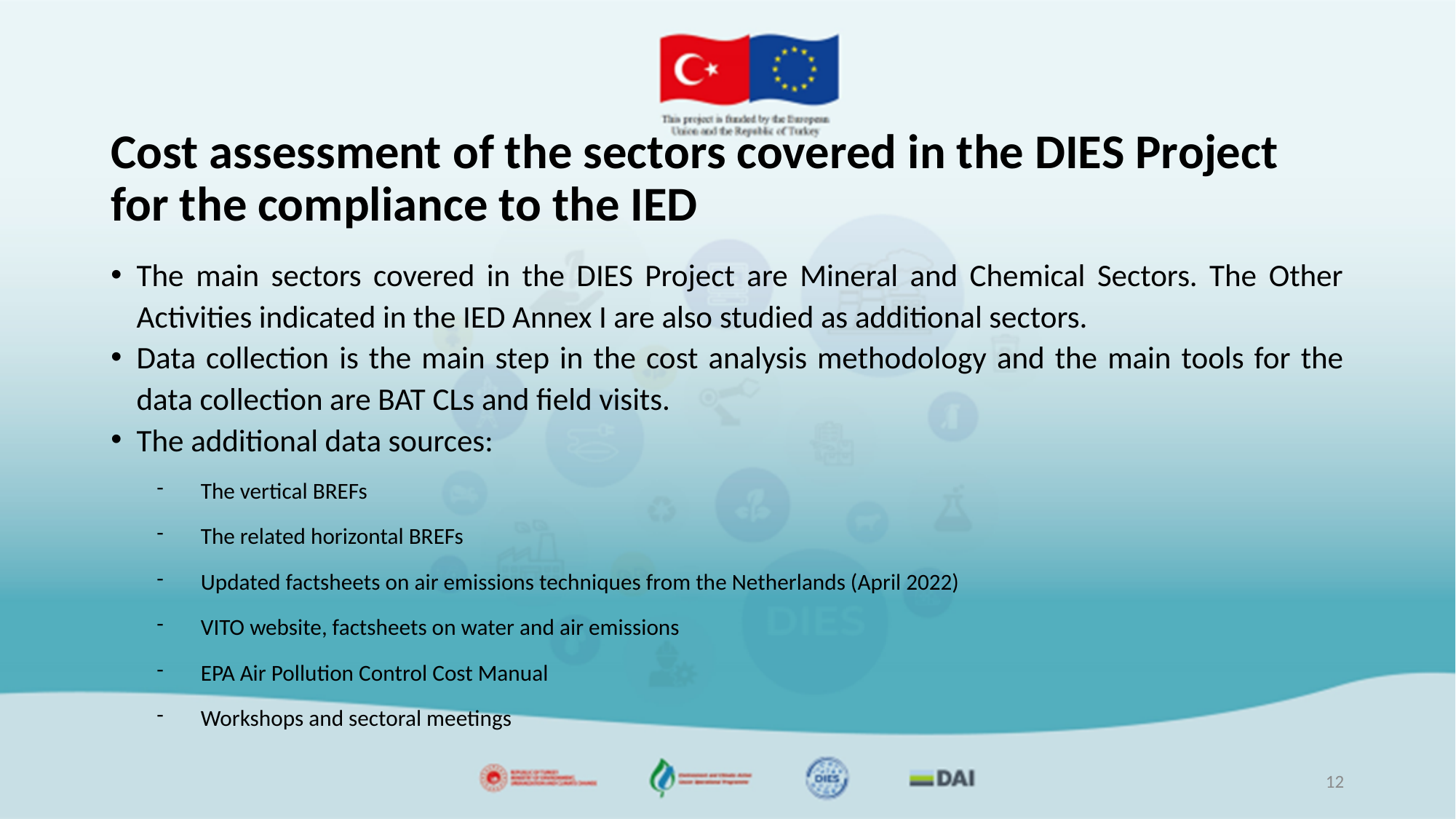

# Cost assessment of the sectors covered in the DIES Project for the compliance to the IED
The main sectors covered in the DIES Project are Mineral and Chemical Sectors. The Other Activities indicated in the IED Annex I are also studied as additional sectors.
Data collection is the main step in the cost analysis methodology and the main tools for the data collection are BAT CLs and field visits.
The additional data sources:
The vertical BREFs
The related horizontal BREFs
Updated factsheets on air emissions techniques from the Netherlands (April 2022)
VITO website, factsheets on water and air emissions
EPA Air Pollution Control Cost Manual
Workshops and sectoral meetings

12